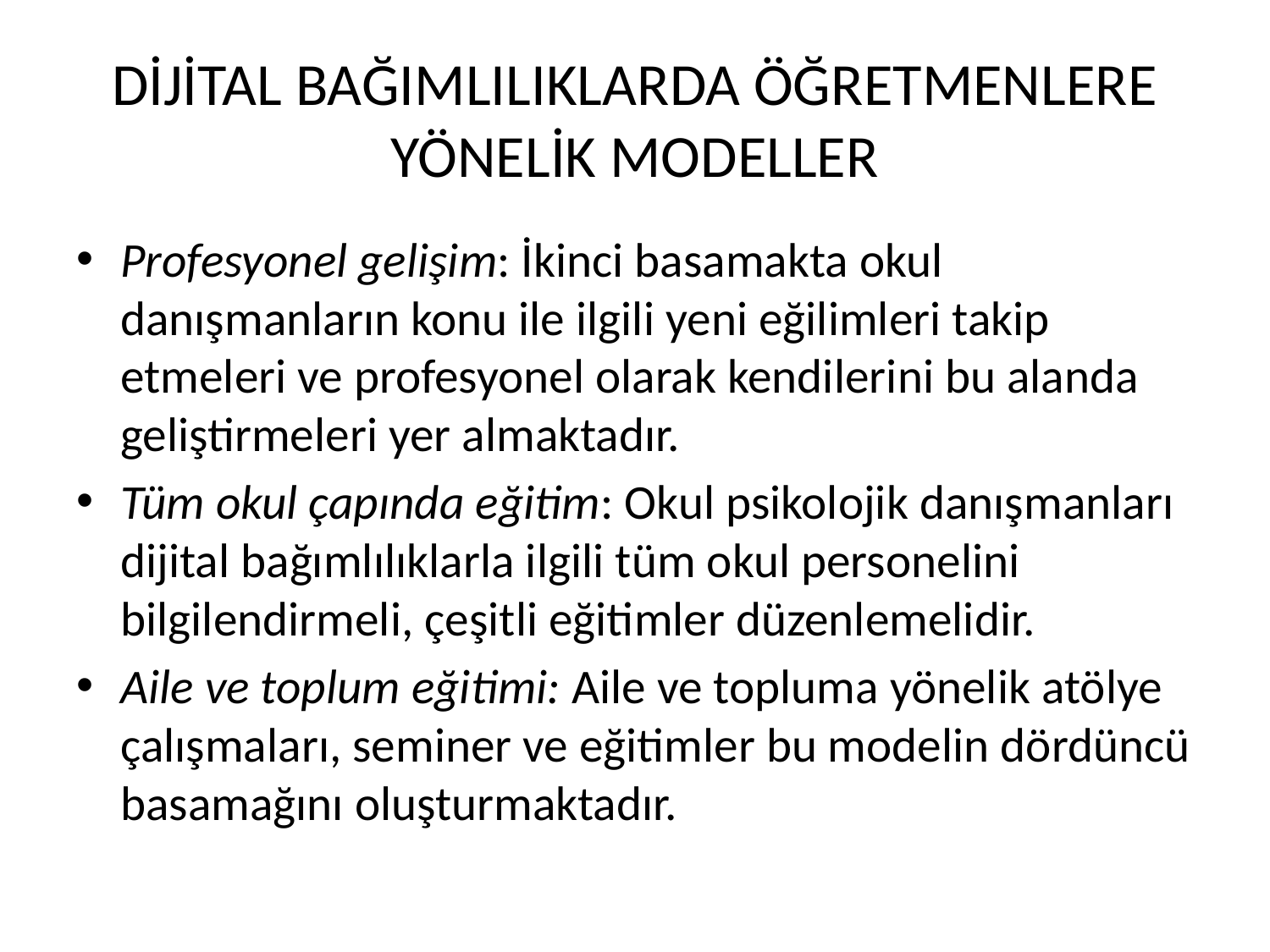

# DİJİTAL BAĞIMLILIKLARDA ÖĞRETMENLERE YÖNELİK MODELLER
Profesyonel gelişim: İkinci basamakta okul danışmanların konu ile ilgili yeni eğilimleri takip etmeleri ve profesyonel olarak kendilerini bu alanda geliştirmeleri yer almaktadır.
Tüm okul çapında eğitim: Okul psikolojik danışmanları dijital bağımlılıklarla ilgili tüm okul personelini bilgilendirmeli, çeşitli eğitimler düzenlemelidir.
Aile ve toplum eğitimi: Aile ve topluma yönelik atölye çalışmaları, seminer ve eğitimler bu modelin dördüncü basamağını oluşturmaktadır.